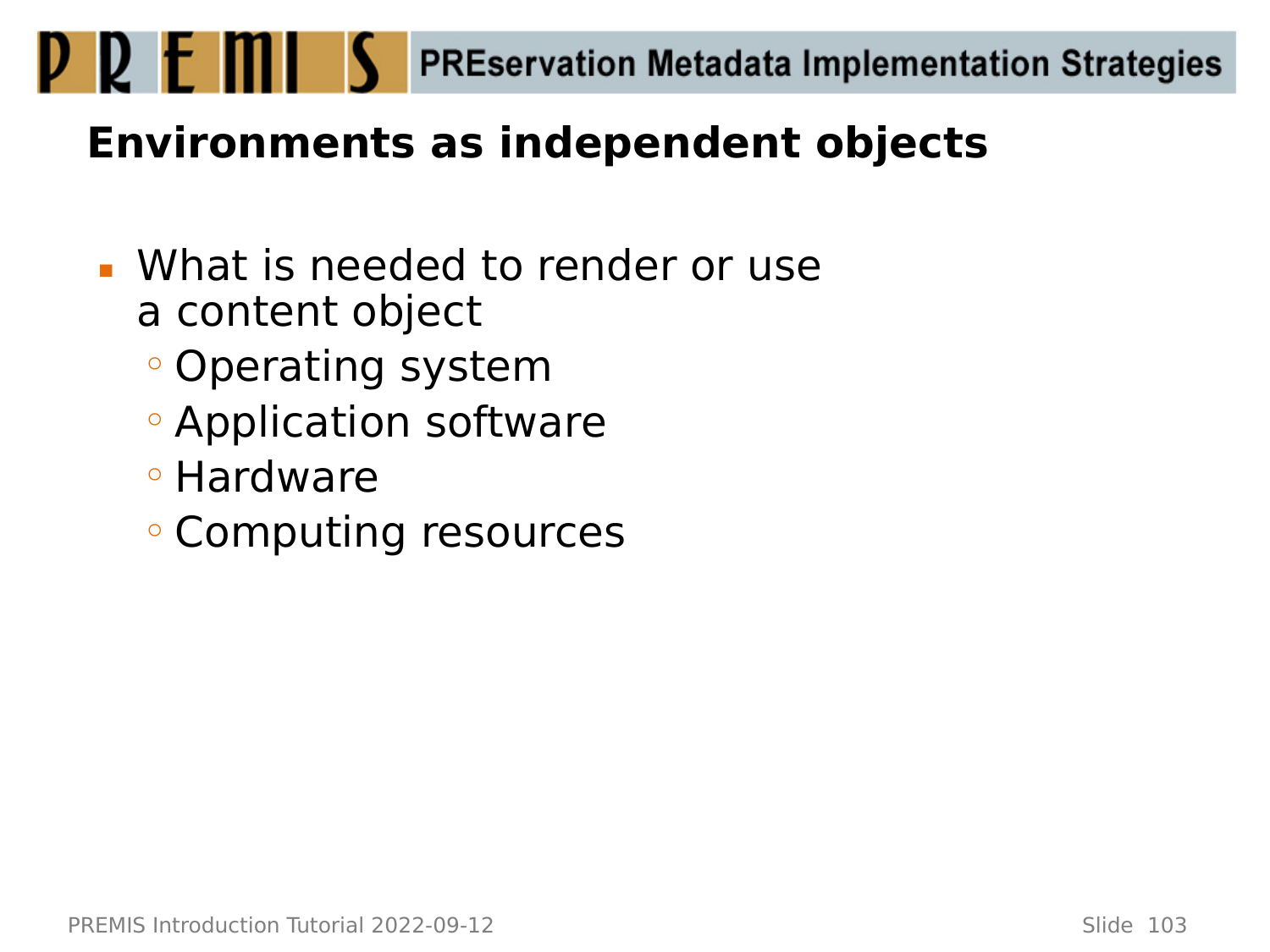

# Environments as independent objects

What is needed to render or use
a content object
Operating system
Application software
Hardware
Computing resources